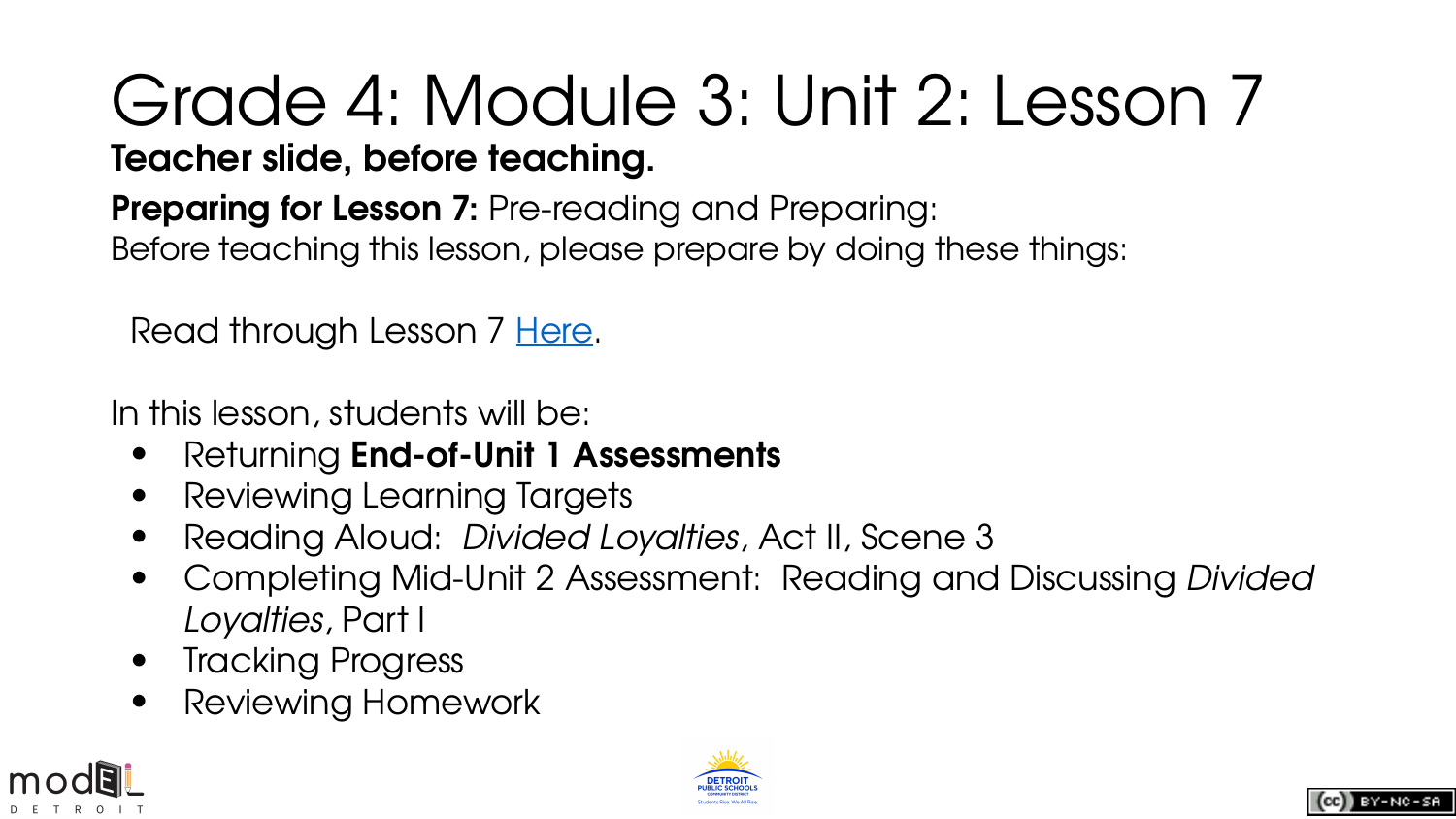

# Grade 4: Module 3: Unit 2: Lesson 7
Teacher slide, before teaching.
Preparing for Lesson 7: Pre-reading and Preparing:
Before teaching this lesson, please prepare by doing these things:
Read through Lesson 7 Here.

In this lesson, students will be:
Returning End-of-Unit 1 Assessments
Reviewing Learning Targets
Reading Aloud:  Divided Loyalties, Act II, Scene 3
Completing Mid-Unit 2 Assessment:  Reading and Discussing Divided Loyalties, Part I
Tracking Progress
Reviewing Homework